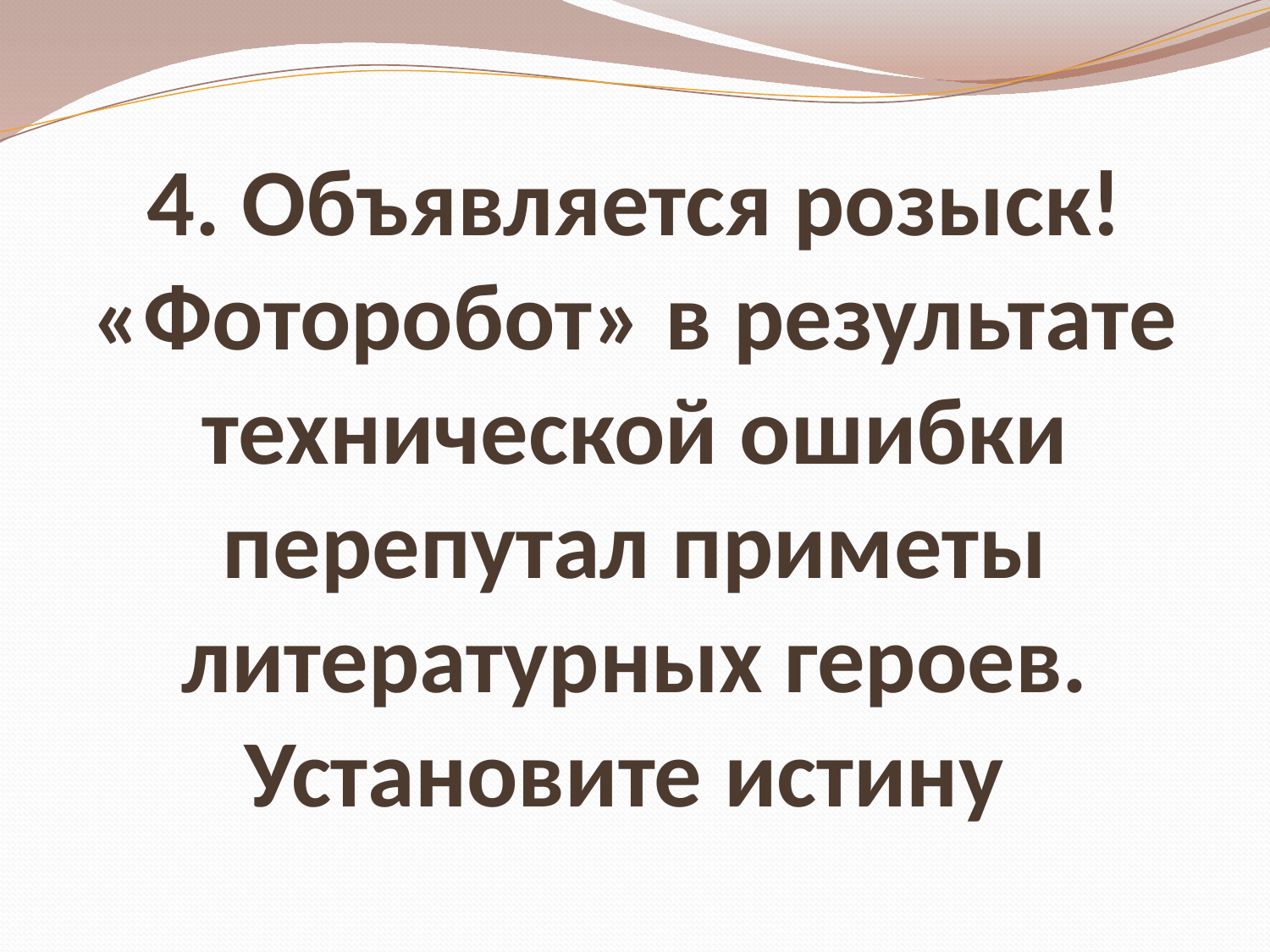

# 4. Объявляется розыск! «Фоторобот» в результате технической ошибки перепутал приметы литературных героев. Установите истину